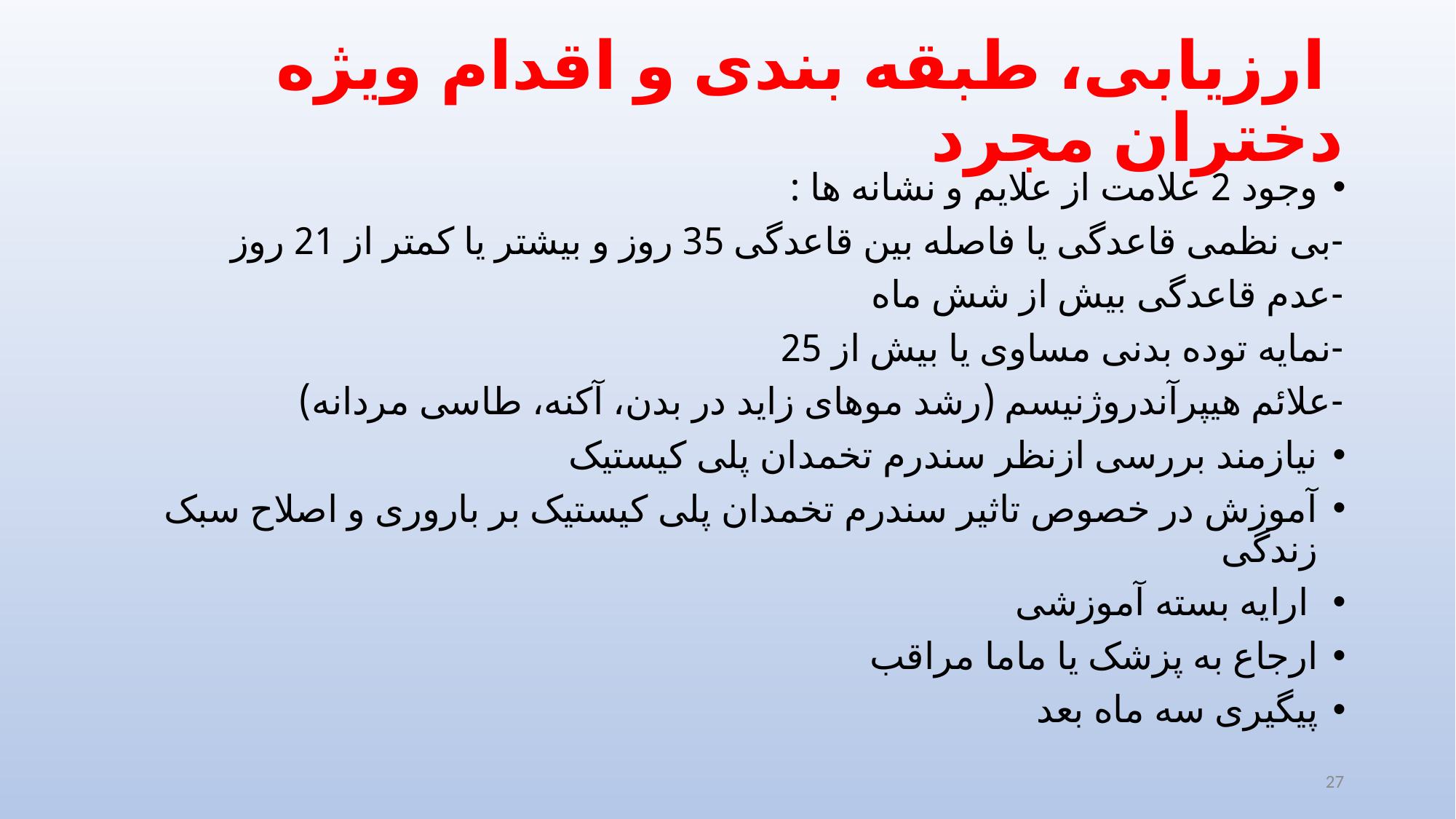

# ارزیابی، طبقه بندی و اقدام ویژه دختران مجرد
وجود 2 علامت از علایم و نشانه ها :
-بی نظمی قاعدگی یا فاصله بین قاعدگی 35 روز و بیشتر یا کمتر از 21 روز
-عدم قاعدگی بیش از شش ماه
-نمایه توده بدنی مساوی یا بیش از 25
-علائم هیپرآندروژنیسم (رشد موهای زاید در بدن، آکنه، طاسی مردانه)
نیازمند بررسی ازنظر سندرم تخمدان پلی کیستیک
آموزش در خصوص تاثیر سندرم تخمدان پلی کیستیک بر باروری و اصلاح سبک زندگی
 ارایه بسته آموزشی
ارجاع به پزشک یا ماما مراقب
پیگیری سه ماه بعد
27